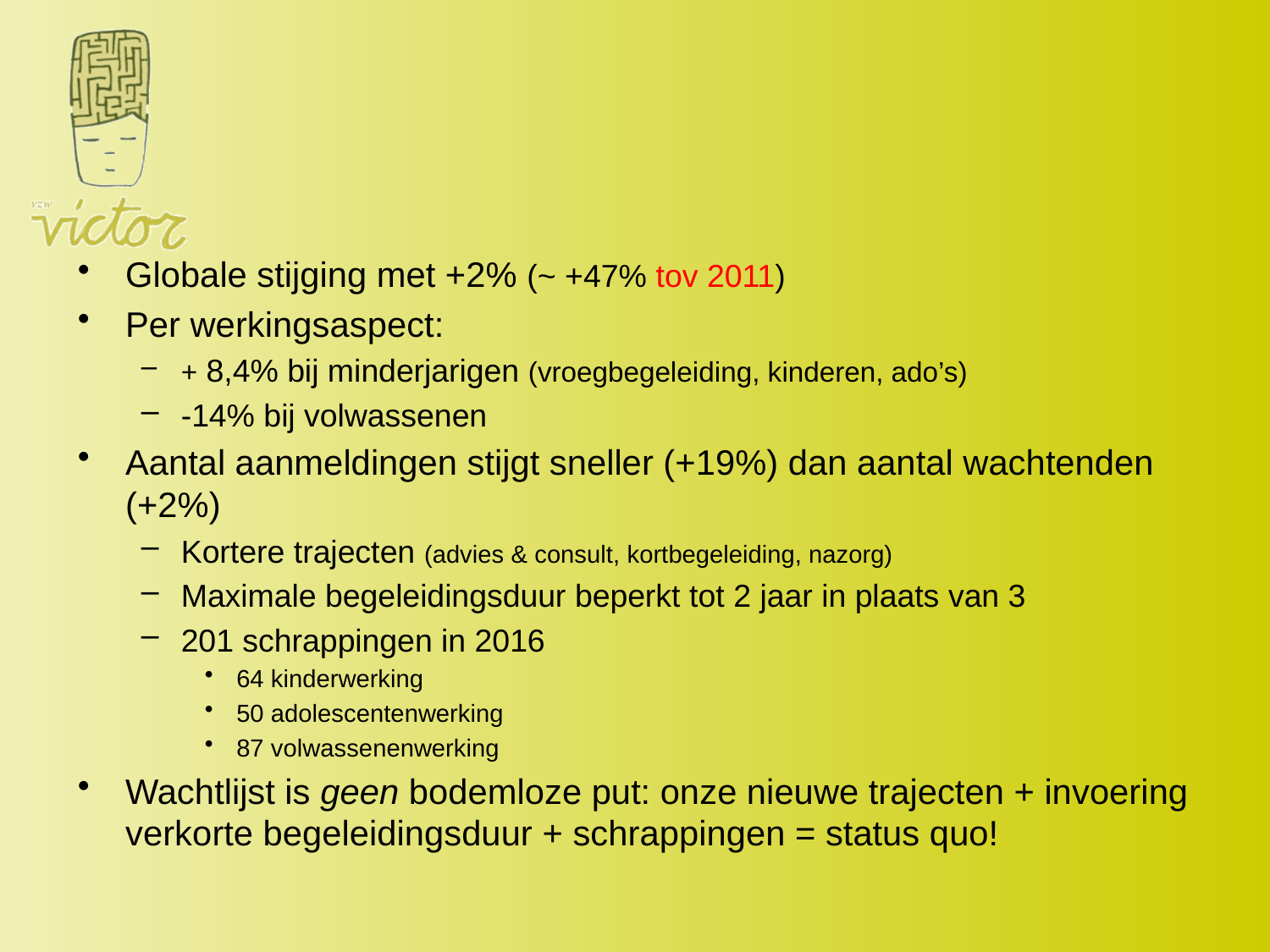

#
Globale stijging met +2% (~ +47% tov 2011)
Per werkingsaspect:
+ 8,4% bij minderjarigen (vroegbegeleiding, kinderen, ado’s)
-14% bij volwassenen
Aantal aanmeldingen stijgt sneller (+19%) dan aantal wachtenden (+2%)
Kortere trajecten (advies & consult, kortbegeleiding, nazorg)
Maximale begeleidingsduur beperkt tot 2 jaar in plaats van 3
201 schrappingen in 2016
64 kinderwerking
50 adolescentenwerking
87 volwassenenwerking
Wachtlijst is geen bodemloze put: onze nieuwe trajecten + invoering verkorte begeleidingsduur + schrappingen = status quo!